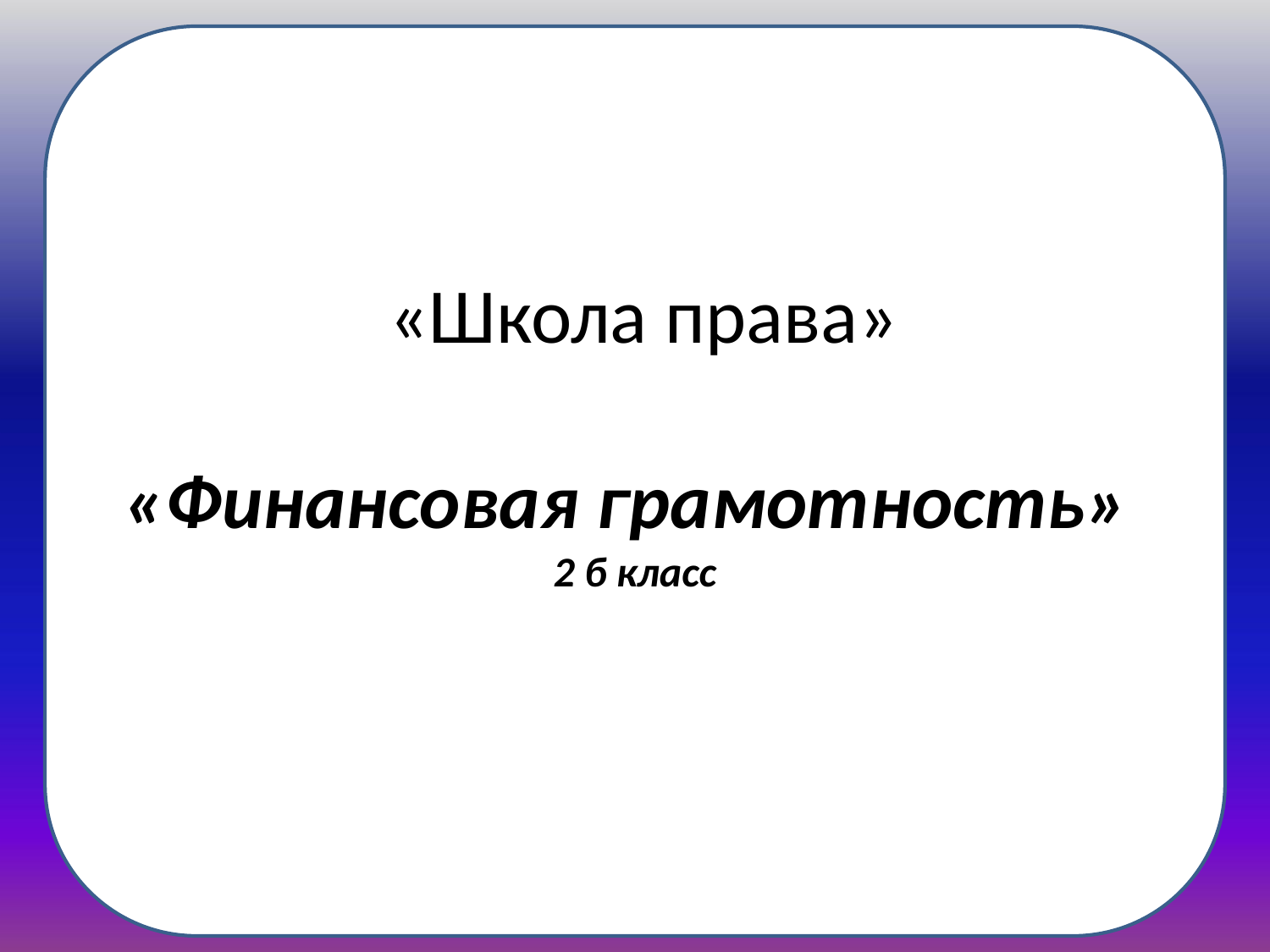

«Школа права»

«Финансовая грамотность»
2 б класс

#